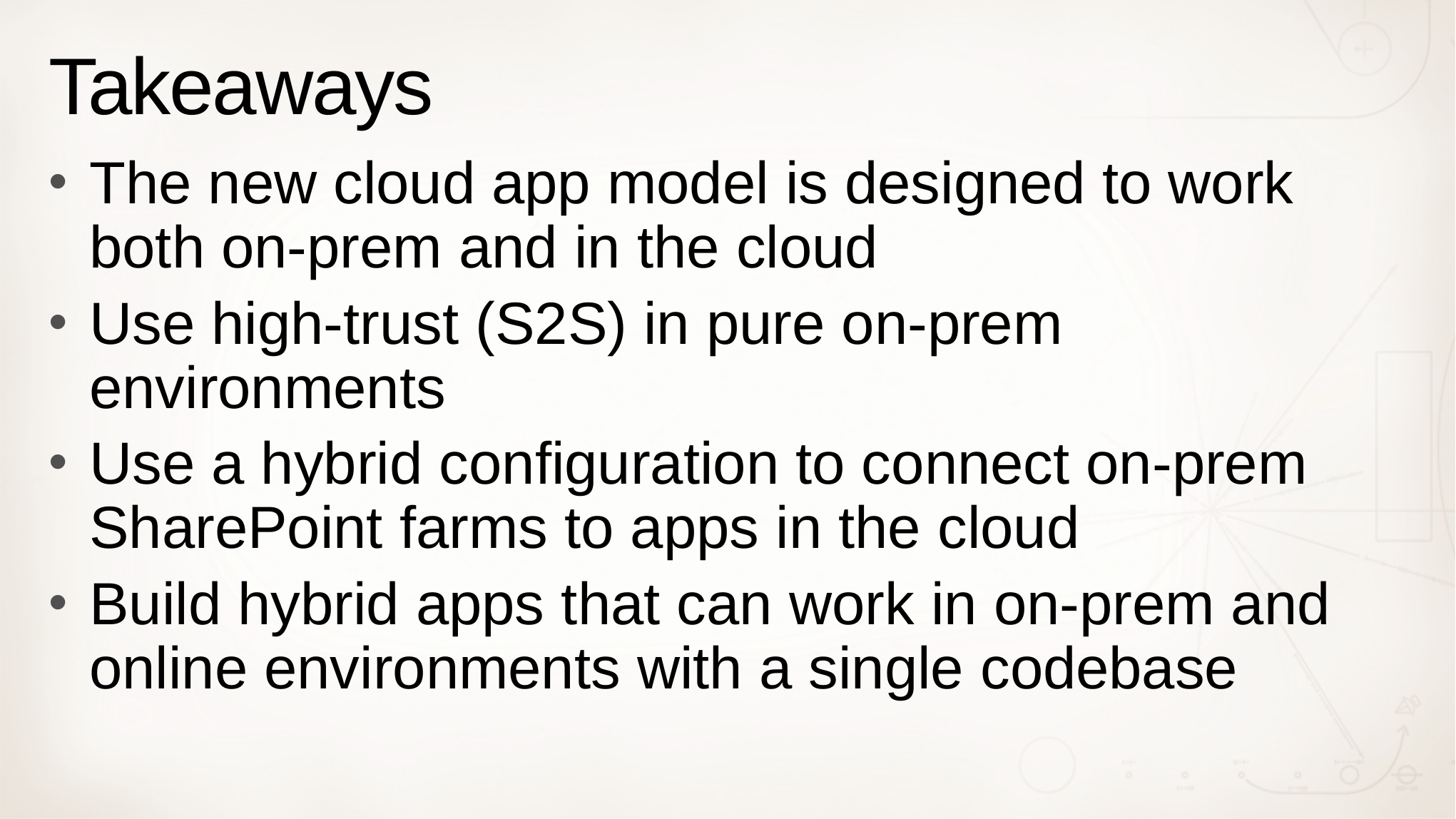

# Takeaways
The new cloud app model is designed to work both on-prem and in the cloud
Use high-trust (S2S) in pure on-prem environments
Use a hybrid configuration to connect on-prem SharePoint farms to apps in the cloud
Build hybrid apps that can work in on-prem and online environments with a single codebase